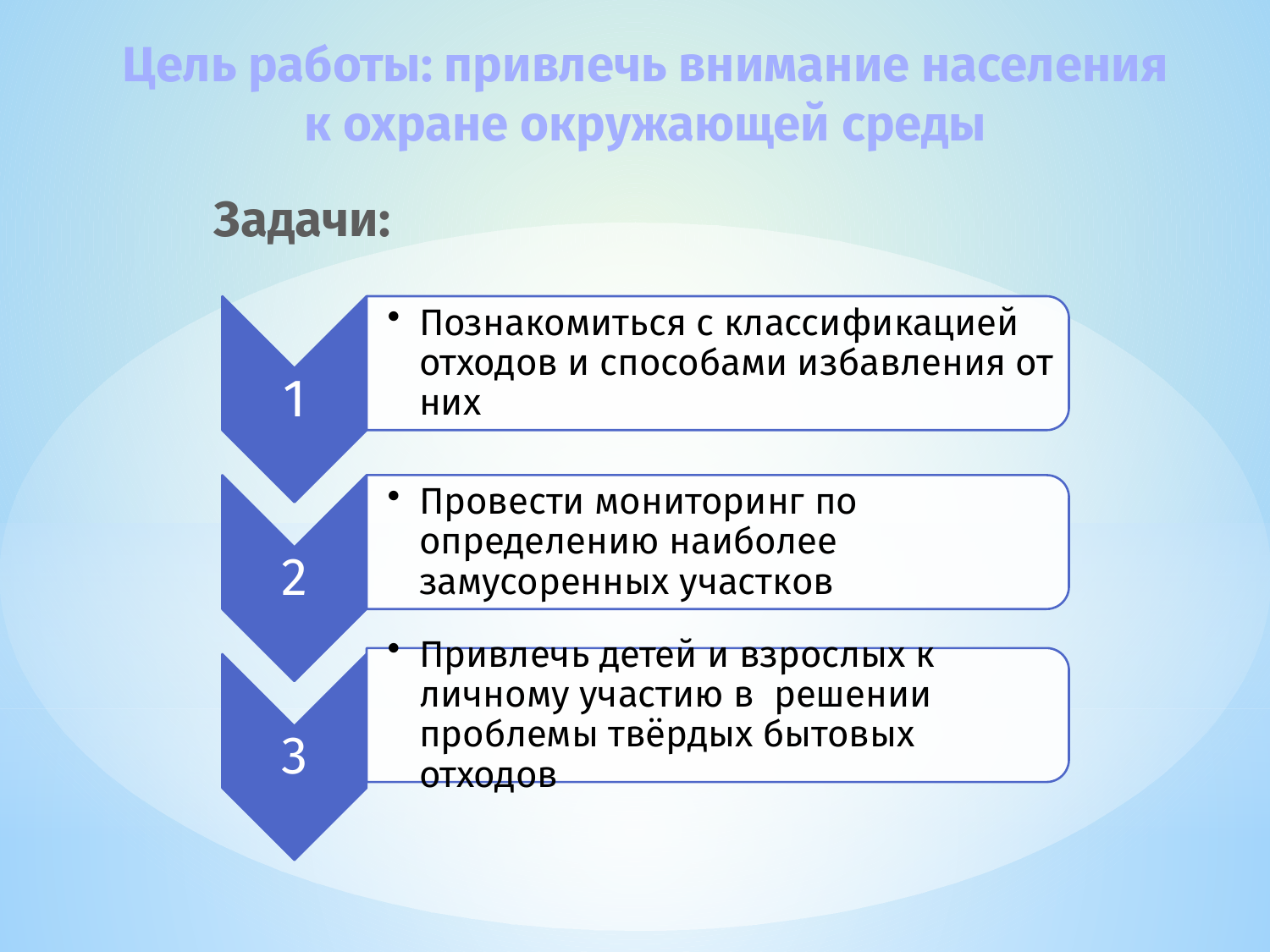

Цель работы: привлечь внимание населения
 к охране окружающей среды
Задачи:
1
Познакомиться с классификацией отходов и способами избавления от них
2
Провести мониторинг по определению наиболее замусоренных участков
3
Привлечь детей и взрослых к личному участию в  решении проблемы твёрдых бытовых отходов